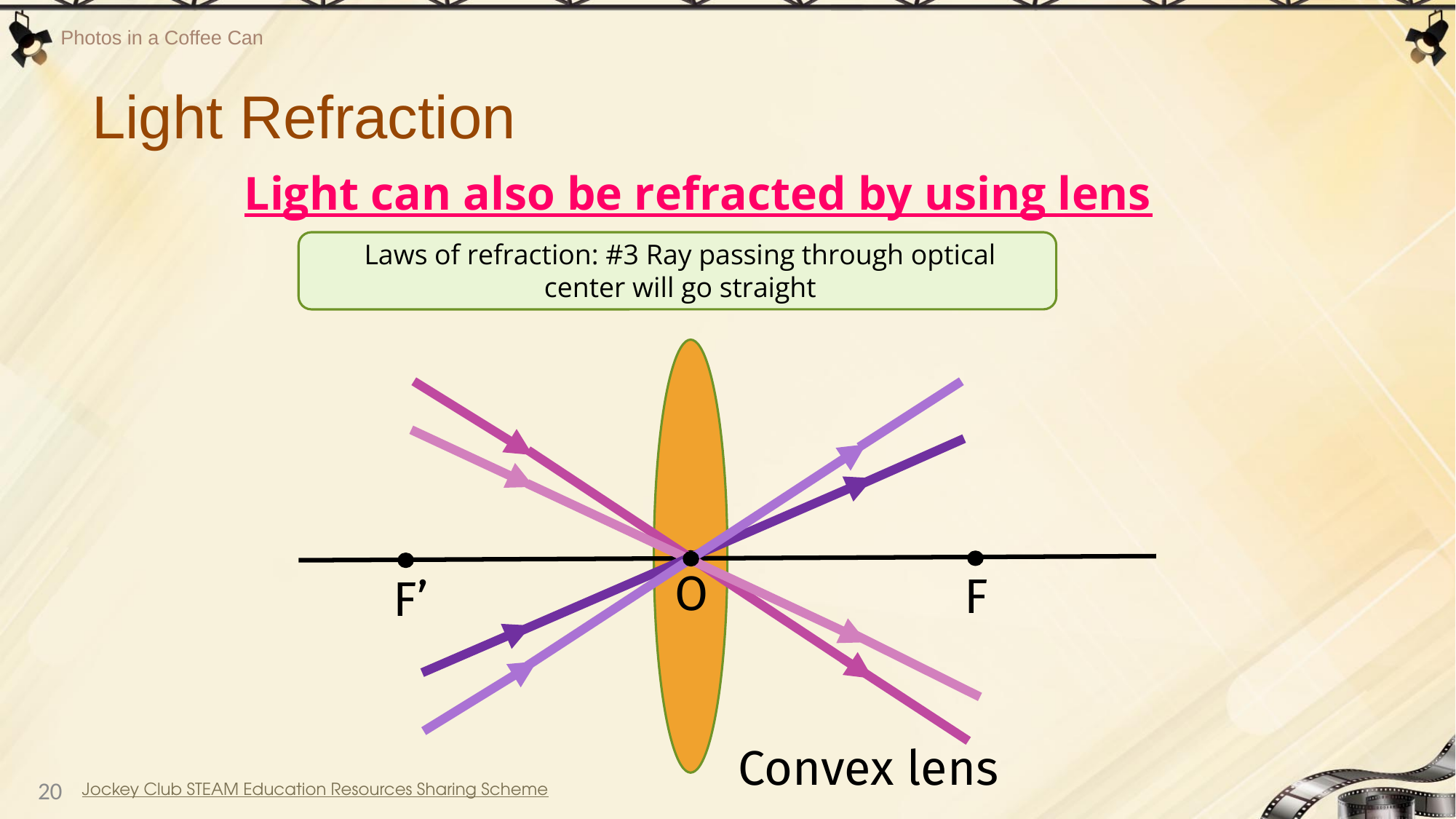

# Light Refraction
Light can also be refracted by using lens

Laws of refraction: #3 Ray passing through optical center will go straight

O
F
F’
Convex lens
20